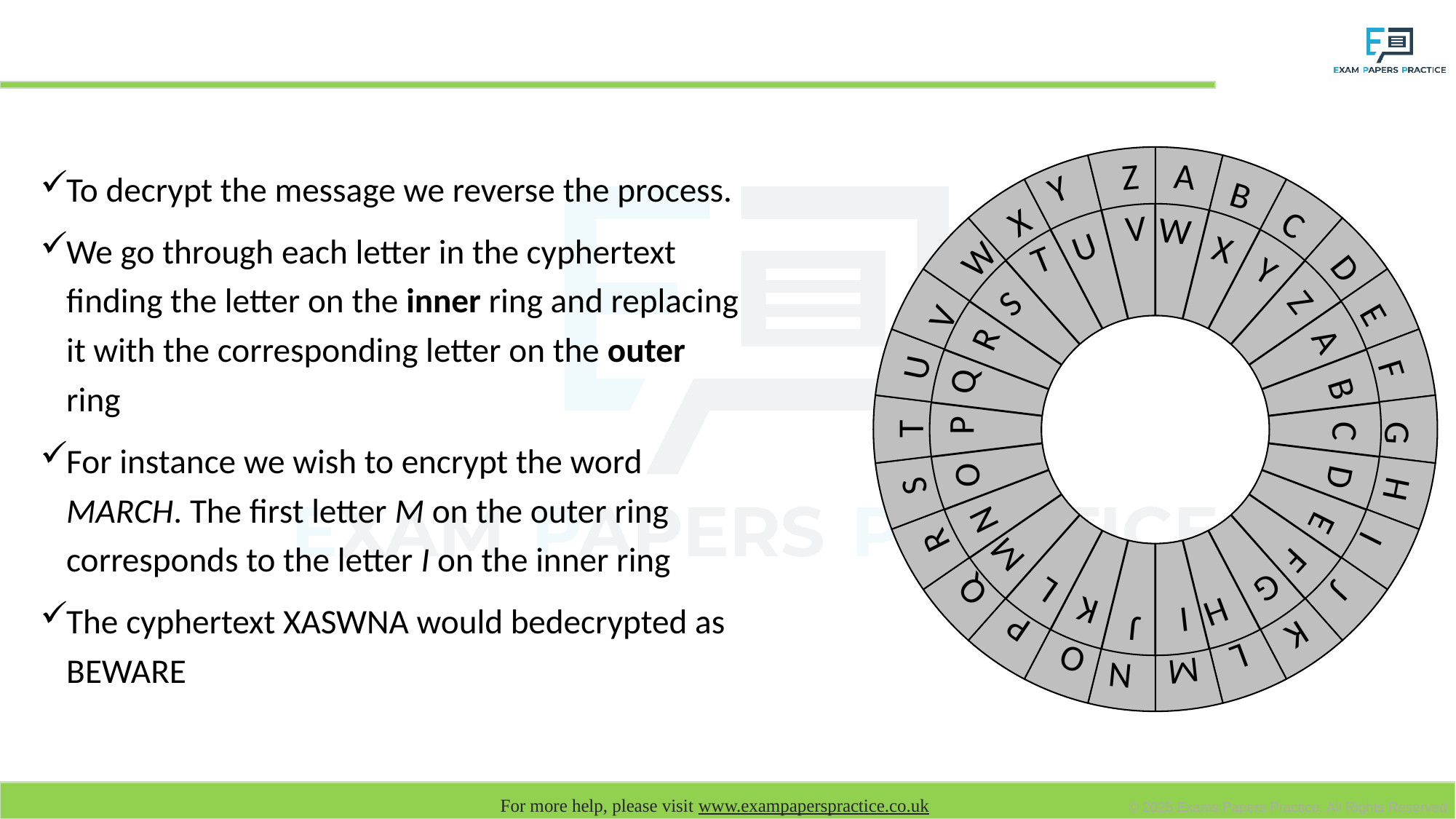

# Caesar cypher - Decryption

### Chart

| Category |  |
|---|---|
B
X
C
W
D
E
V
F
U
G
T
H
S
I
R
J
Q
P
K
O
L
M
To decrypt the message we reverse the process.
We go through each letter in the cyphertext finding the letter on the inner ring and replacing it with the corresponding letter on the outer ring
For instance we wish to encrypt the word MARCH. The first letter M on the outer ring corresponds to the letter I on the inner ring
The cyphertext XASWNA would bedecrypted as BEWARE

### Chart

| Category |  |
|---|---|
X
U
Y
Z
S
A
R
B
Q
C
P
D
O
E
N
F
M
G
L
K
H
I